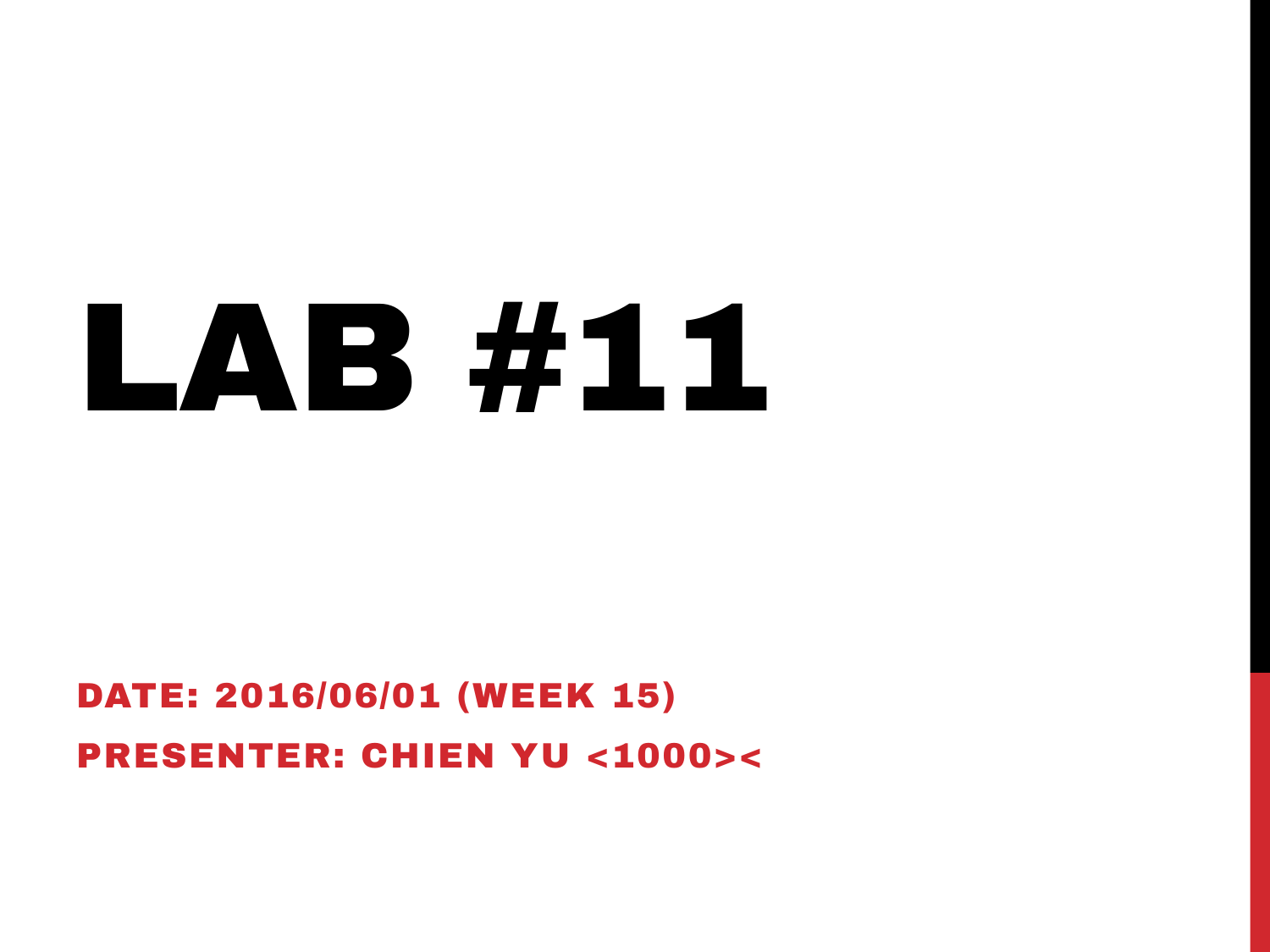

# Lab #11
Date: 2016/06/01 (week 15)
Presenter: Chien YU <1000><